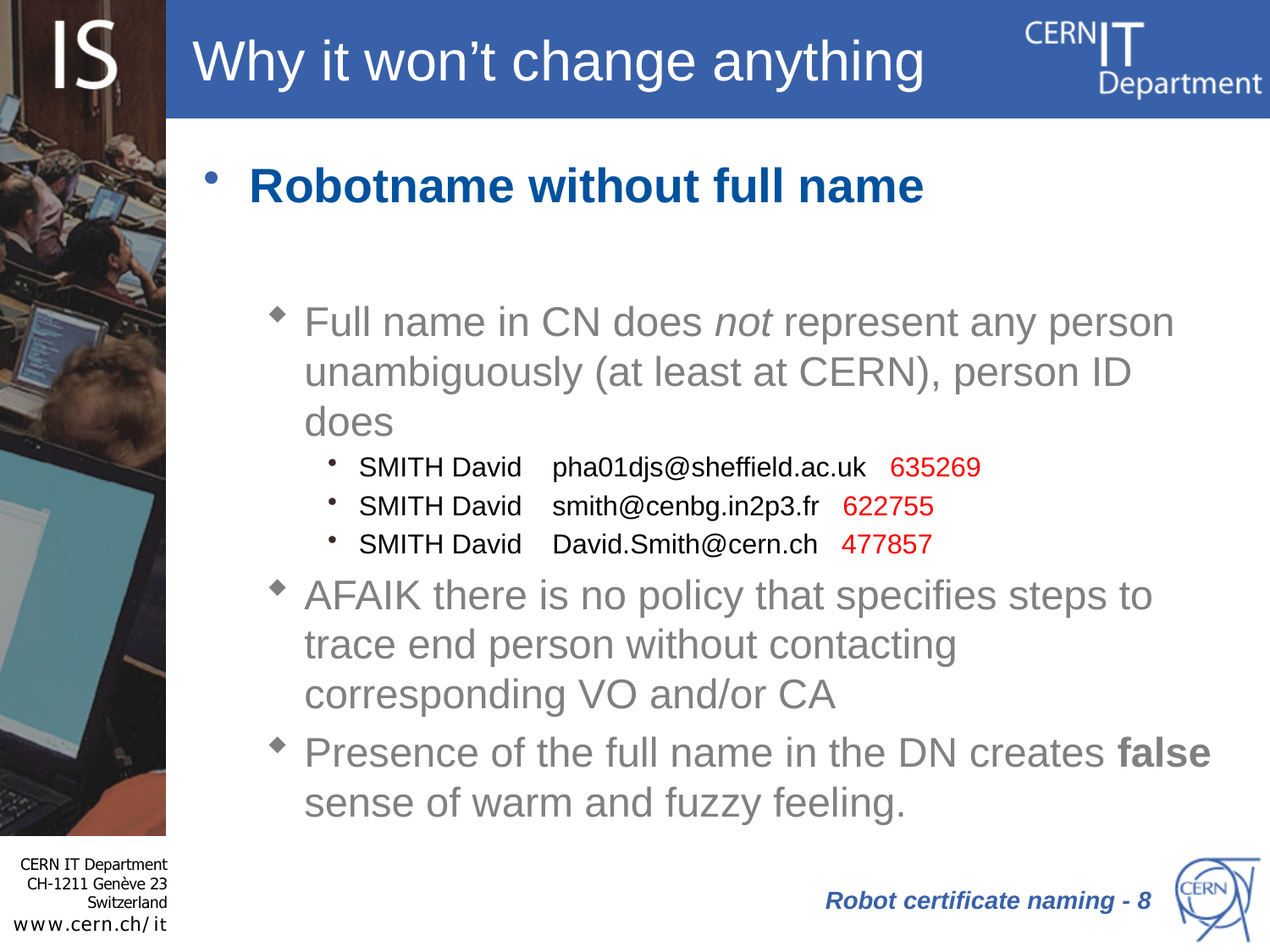

# Why it won’t change anything
Robotname without full name

Full name in CN does not represent any person unambiguously (at least at CERN), person ID does
SMITH David    pha01djs@sheffield.ac.uk   635269
SMITH David    smith@cenbg.in2p3.fr   622755
SMITH David    David.Smith@cern.ch   477857
AFAIK there is no policy that specifies steps to trace end person without contacting corresponding VO and/or CA
Presence of the full name in the DN creates false sense of warm and fuzzy feeling.
 Robot certificate naming - 8